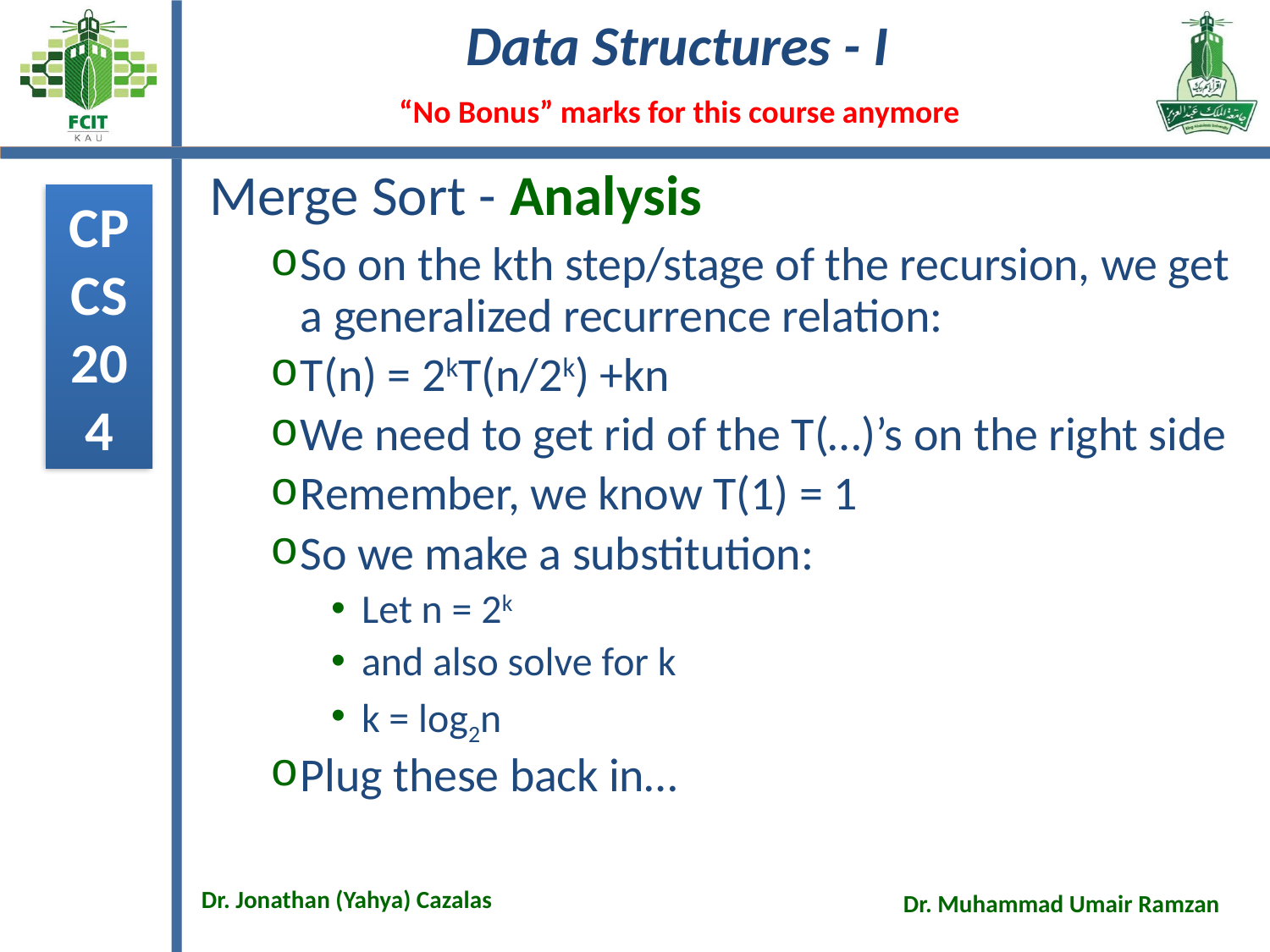

# Merge Sort - Analysis
So on the kth step/stage of the recursion, we get a generalized recurrence relation:
T(n) = 2kT(n/2k) +kn
We need to get rid of the T(…)’s on the right side
Remember, we know T(1) = 1
So we make a substitution:
Let n = 2k
and also solve for k
k = log2n
Plug these back in…